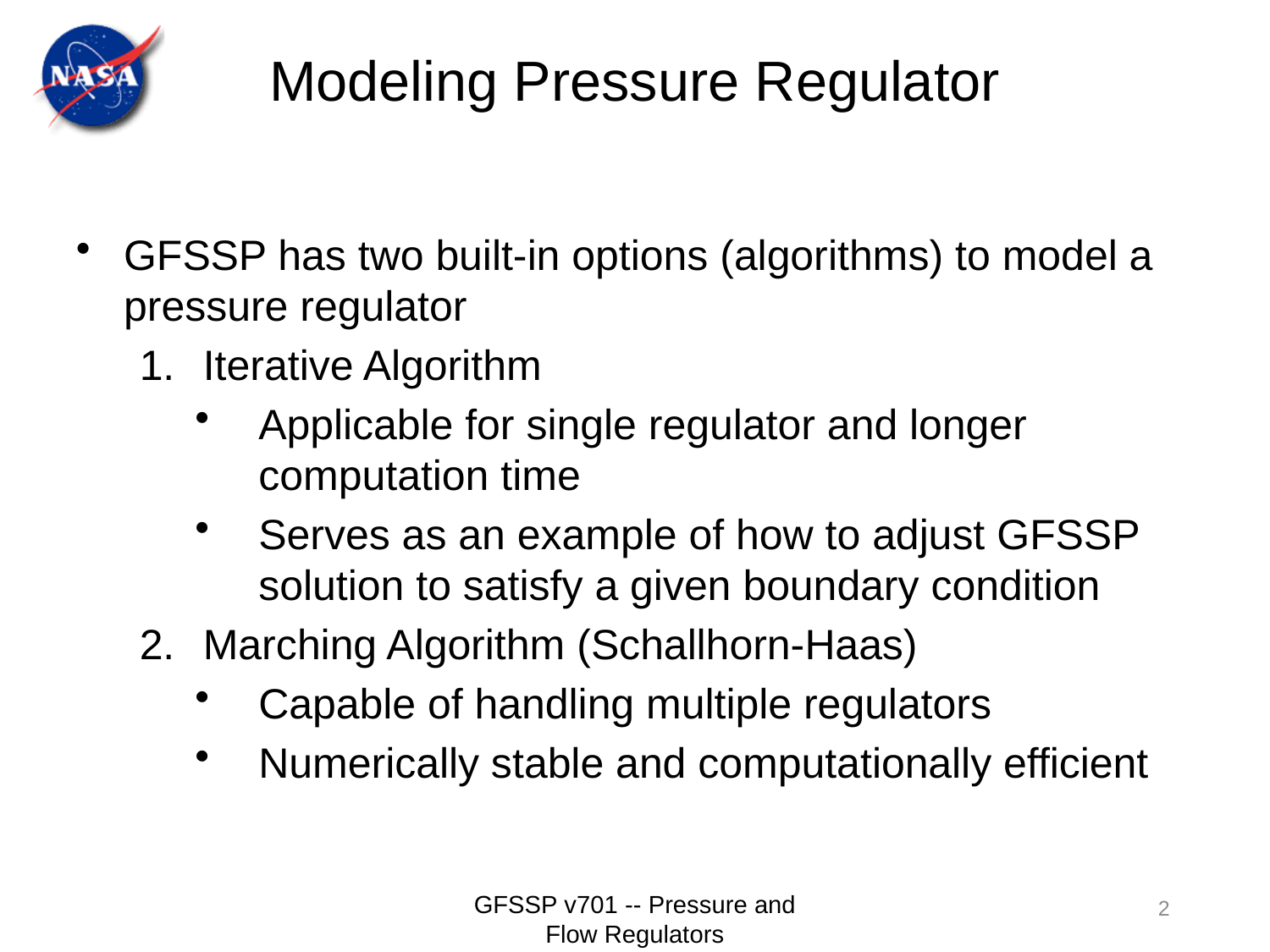

Modeling Pressure Regulator
GFSSP has two built-in options (algorithms) to model a pressure regulator
1.	Iterative Algorithm
Applicable for single regulator and longer computation time
Serves as an example of how to adjust GFSSP solution to satisfy a given boundary condition
2.	Marching Algorithm (Schallhorn-Haas)
Capable of handling multiple regulators
Numerically stable and computationally efficient
GFSSP v701 -- Pressure and Flow Regulators
2